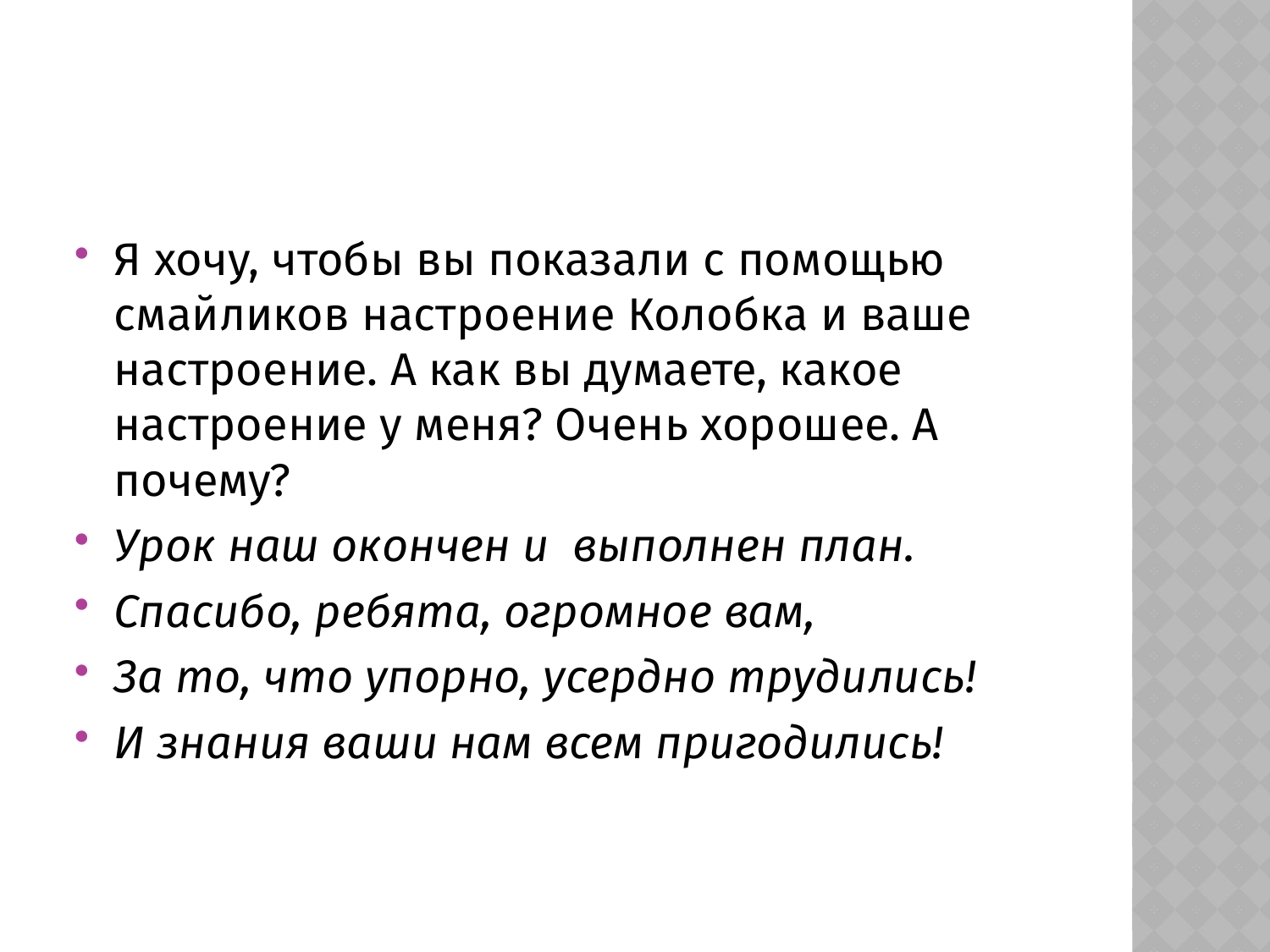

#
Я хочу, чтобы вы показали с помощью смайликов настроение Колобка и ваше настроение. А как вы думаете, какое настроение у меня? Очень хорошее. А почему?
Урок наш окончен и  выполнен план.
Спасибо, ребята, огромное вам,
За то, что упорно, усердно трудились!
И знания ваши нам всем пригодились!